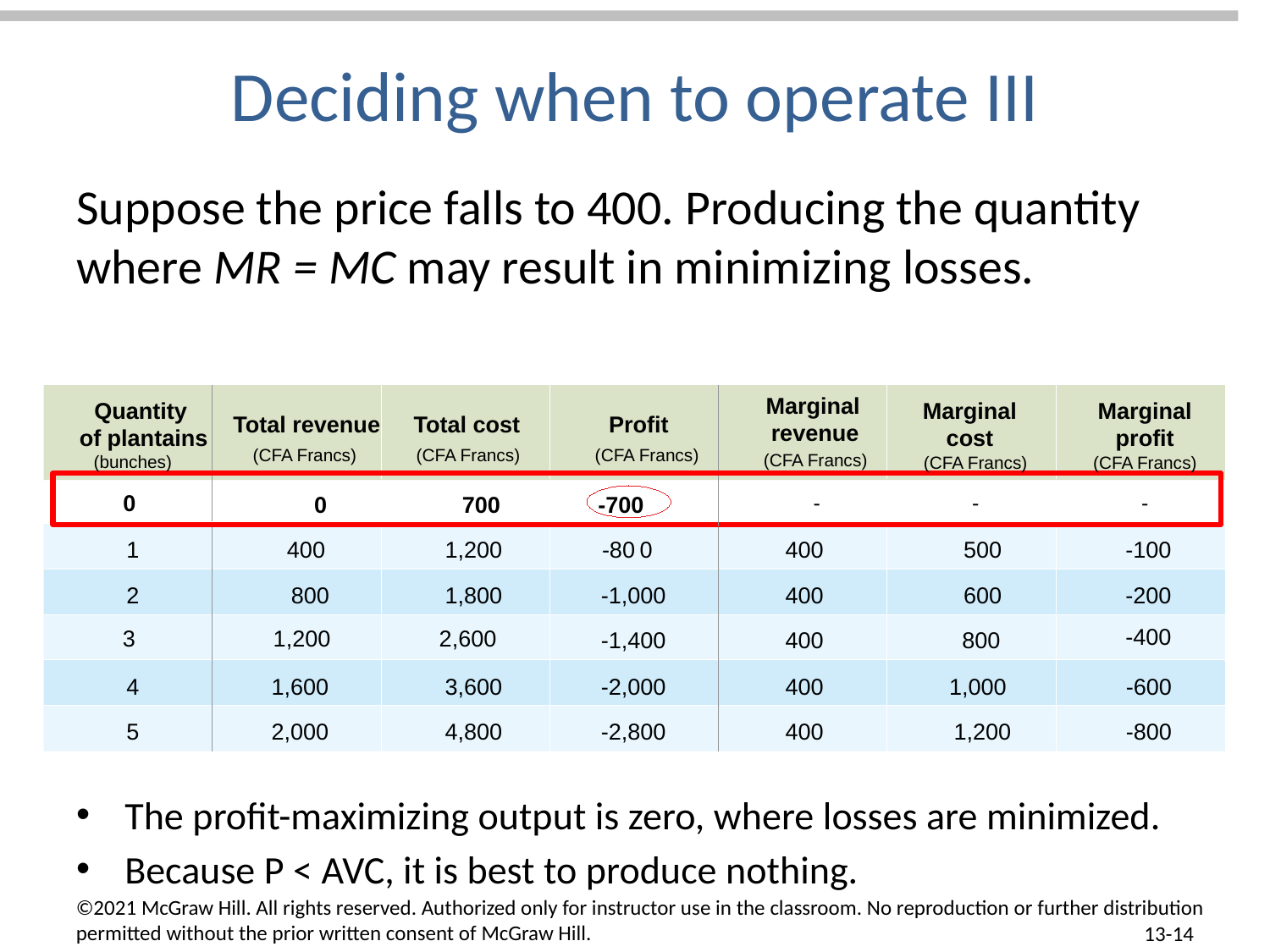

# Deciding when to operate III
Suppose the price falls to 400. Producing the quantity where MR = MC may result in minimizing losses.

Marginal
Marginal
profit
Marginal
cost
Quantity
Total revenue
Total cost
Profit
revenue
of plantains
(CFA Francs)
(CFA Francs)
(CFA Francs)
(CFA Francs)
(bunches)
(CFA Francs)
(CFA Francs)

0
-
-
-
0
700
-700

1
400
1,200
-80
0
400
500
-100

2
800
1,800
-1,000
400
600
-200

-400
3
1,200
2,600
-1,400
400
800

4
1,600
3,600
-2,000
400
1,000
-600

5
2,000
4,800
-2,800
400
1,200
-800
The profit-maximizing output is zero, where losses are minimized.
Because P < AVC, it is best to produce nothing.